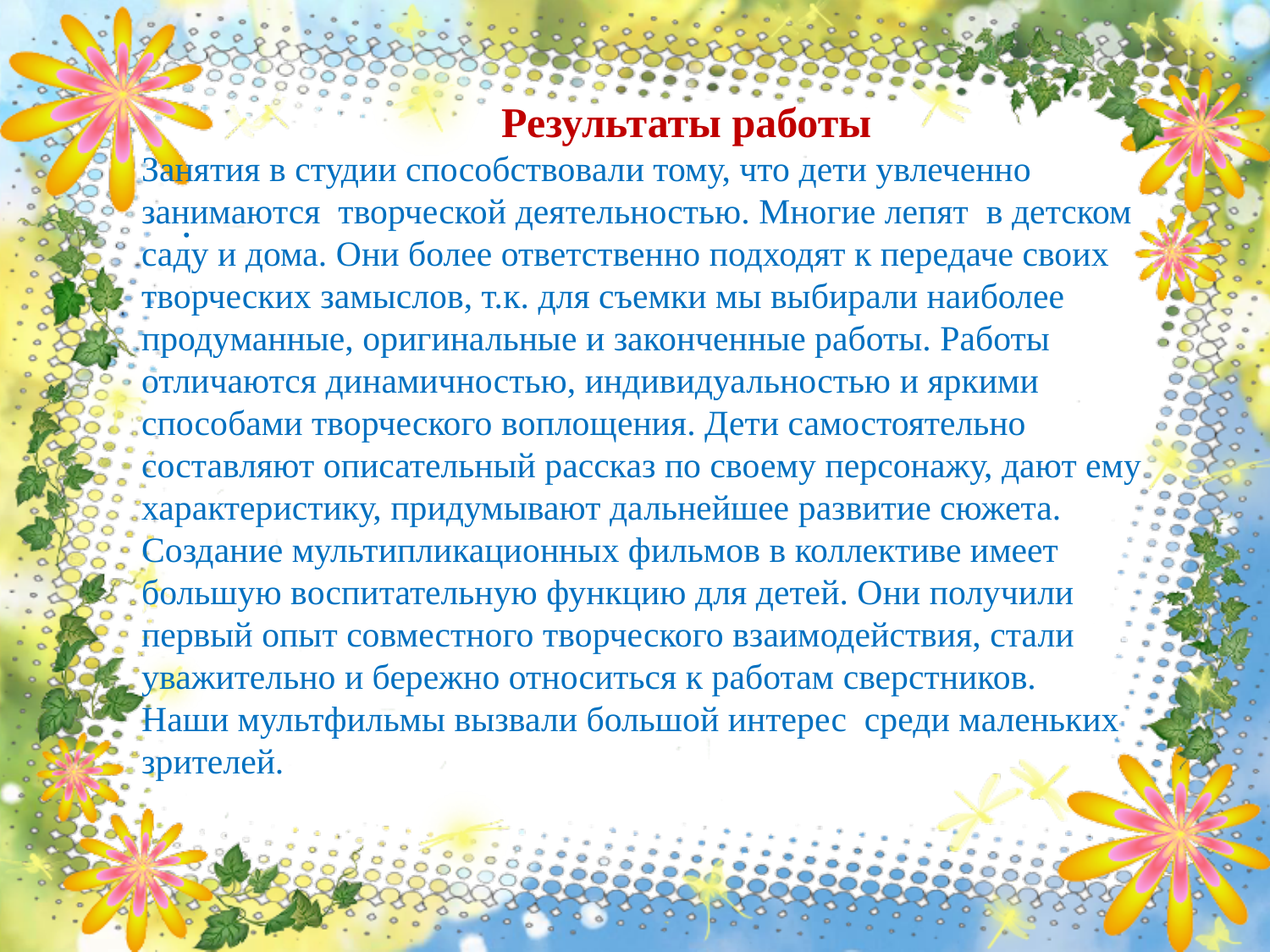

Результаты работы
Занятия в студии способствовали тому, что дети увлеченно занимаются  творческой деятельностью. Многие лепят  в детском саду и дома. Они более ответственно подходят к передаче своих творческих замыслов, т.к. для съемки мы выбирали наиболее продуманные, оригинальные и законченные работы. Работы отличаются динамичностью, индивидуальностью и яркими способами творческого воплощения. Дети самостоятельно составляют описательный рассказ по своему персонажу, дают ему  характеристику, придумывают дальнейшее развитие сюжета. Создание мультипликационных фильмов в коллективе имеет большую воспитательную функцию для детей. Они получили первый опыт совместного творческого взаимодействия, стали уважительно и бережно относиться к работам сверстников.
Наши мультфильмы вызвали большой интерес  среди маленьких зрителей.
.